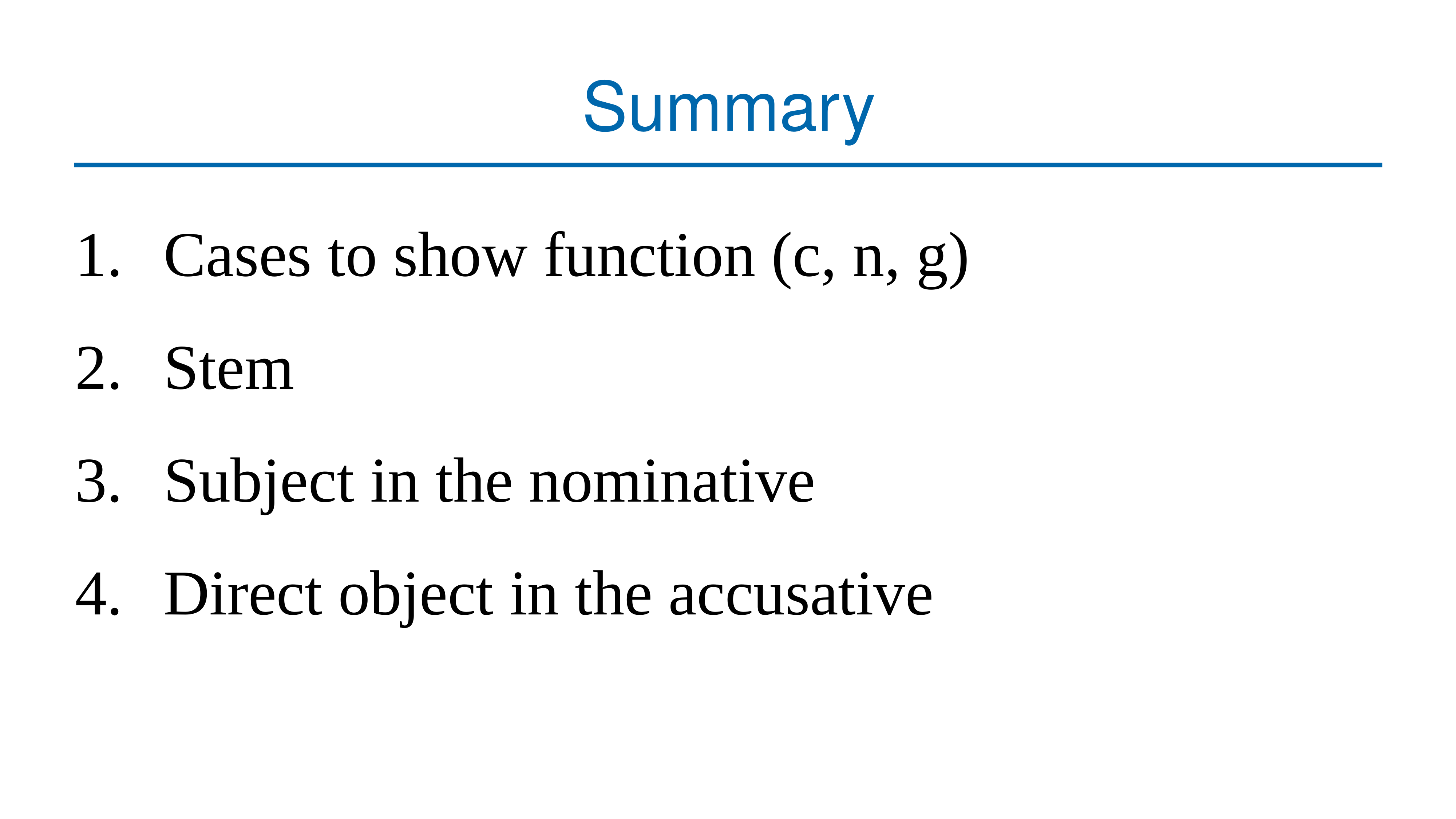

# Summary
Cases to show function (c, n, g)
Stem
Subject in the nominative
Direct object in the accusative